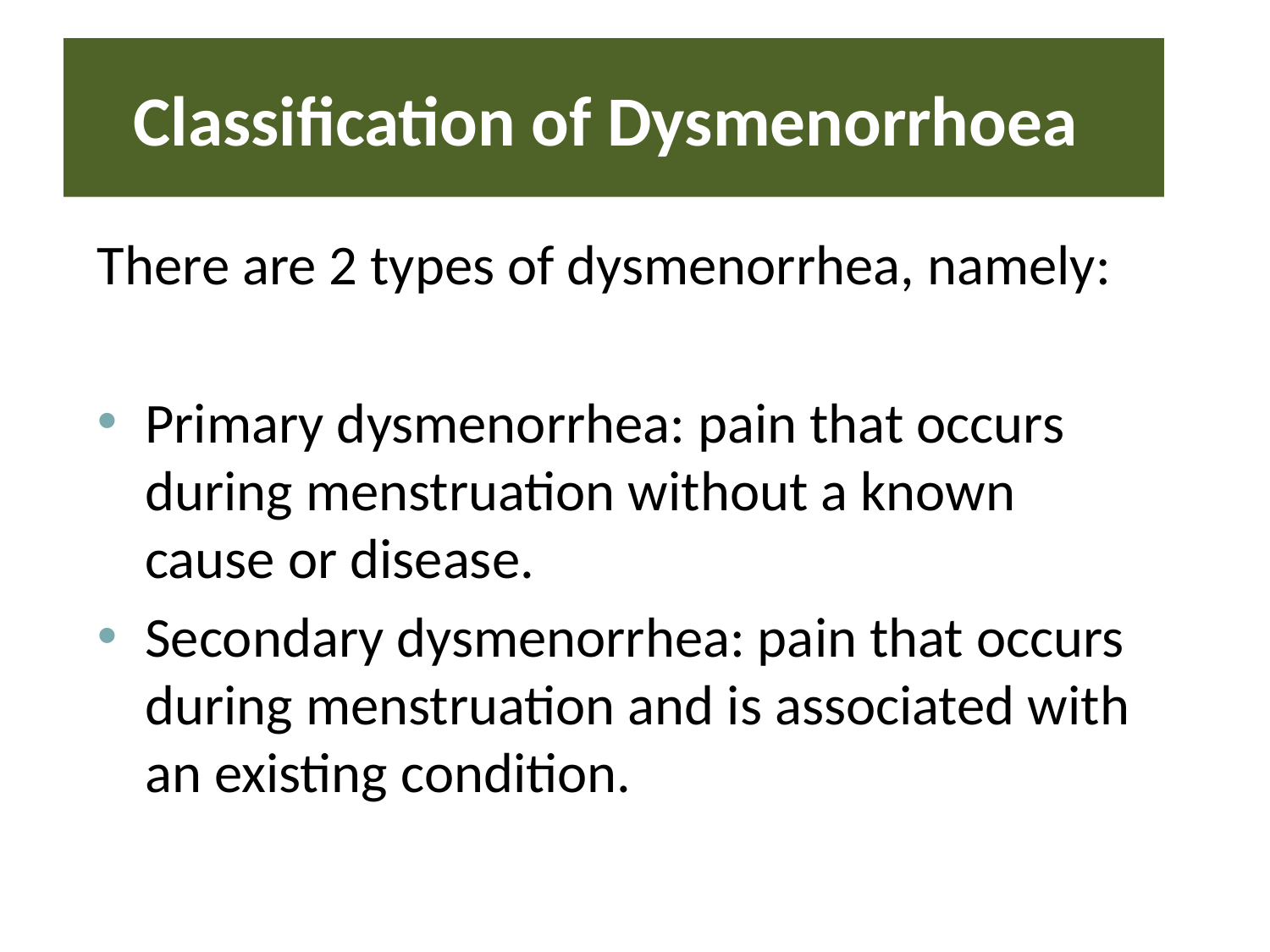

# Classification of Dysmenorrhoea
There are 2 types of dysmenorrhea, namely:

Primary dysmenorrhea: pain that occurs during menstruation without a known cause or disease.
Secondary dysmenorrhea: pain that occurs during menstruation and is associated with an existing condition.